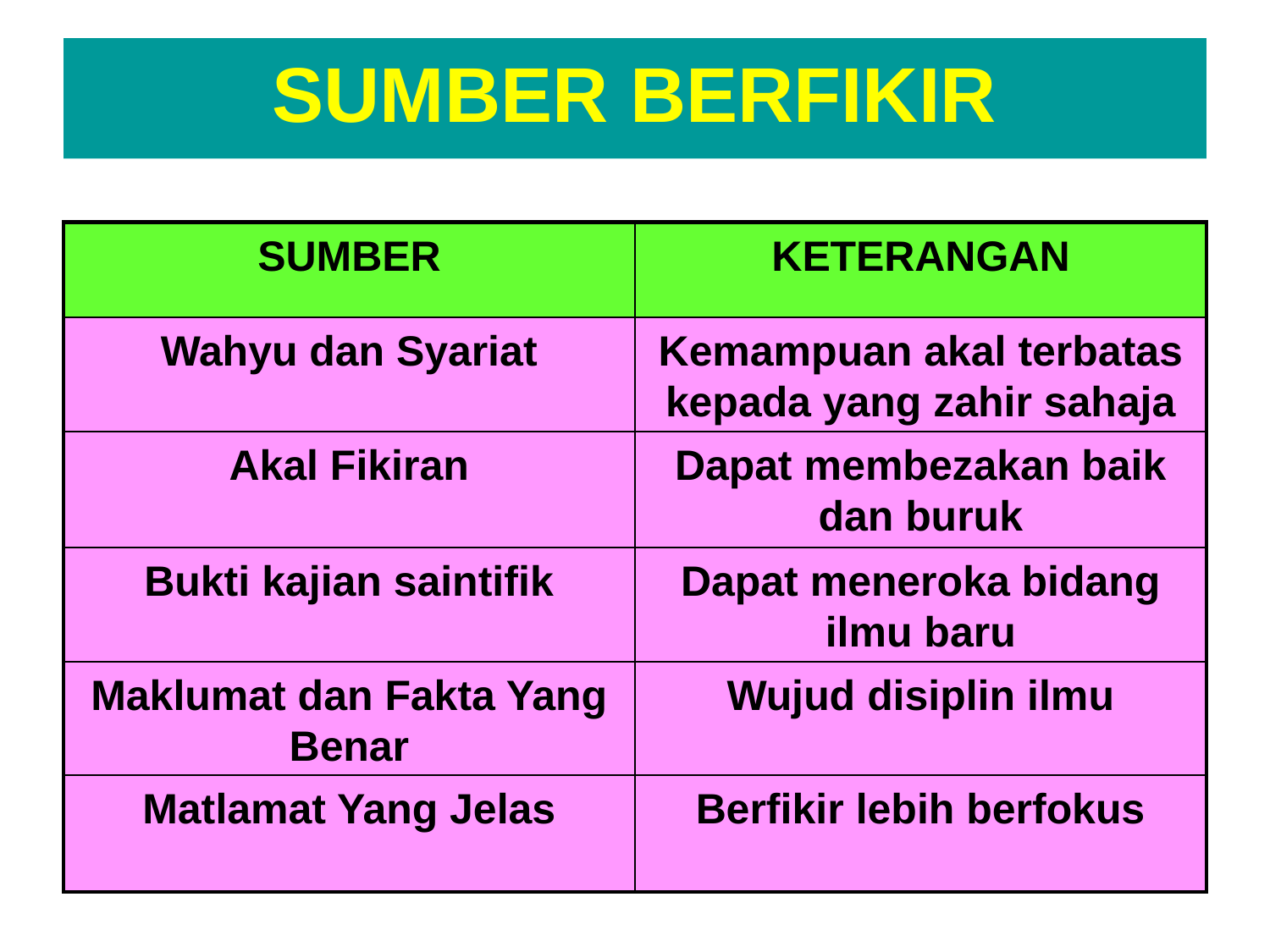

# SUMBER BERFIKIR
SUMBER
KETERANGAN
Wahyu dan Syariat
Kemampuan akal terbatas kepada yang zahir sahaja
Akal Fikiran
Dapat membezakan baik dan buruk
Bukti kajian saintifik
Dapat meneroka bidang ilmu baru
Maklumat dan Fakta Yang Benar
Wujud disiplin ilmu
Matlamat Yang Jelas
Berfikir lebih berfokus